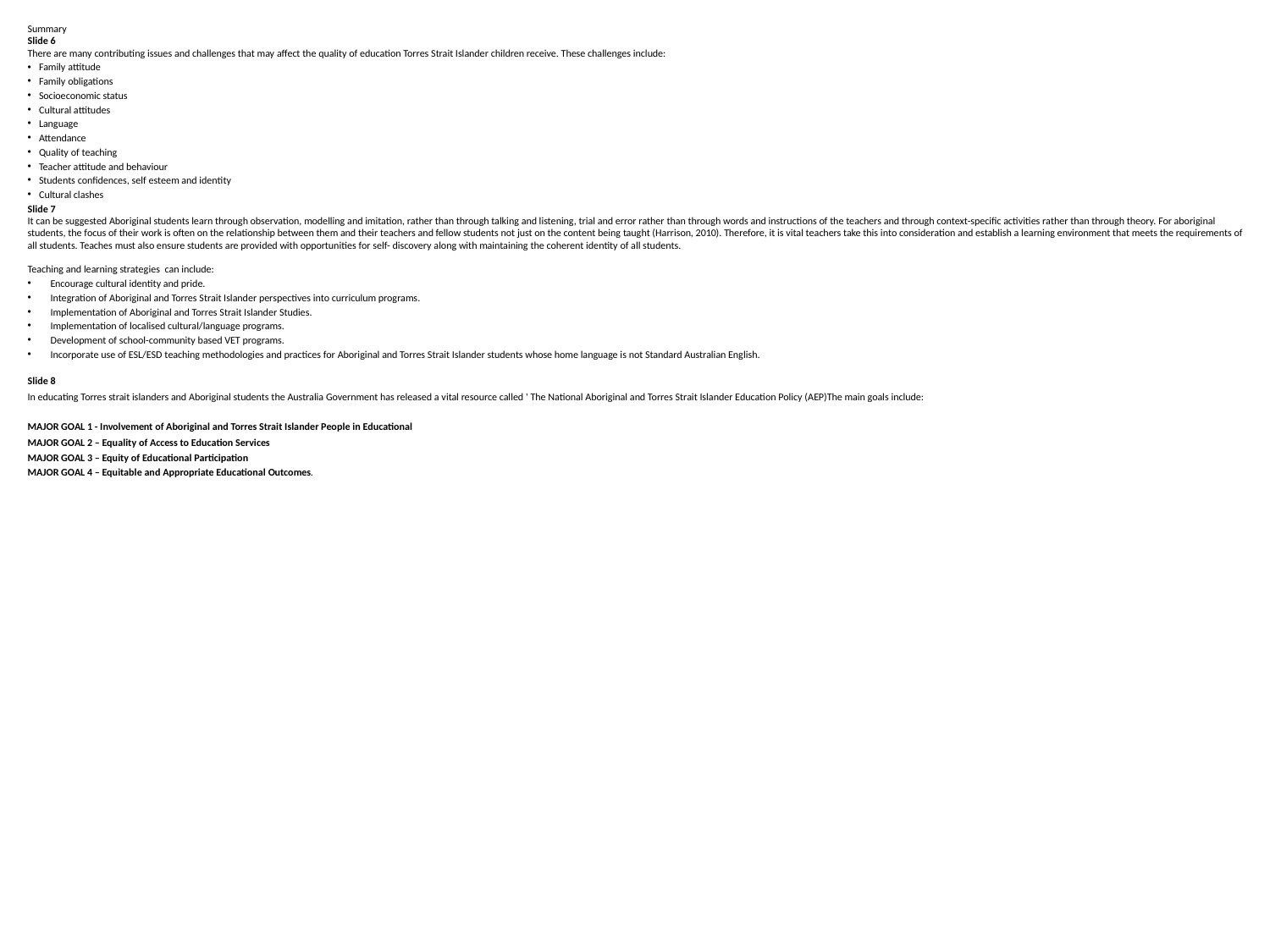

Summary
Slide 6
There are many contributing issues and challenges that may affect the quality of education Torres Strait Islander children receive. These challenges include:
Family attitude
Family obligations
Socioeconomic status
Cultural attitudes
Language
Attendance
Quality of teaching
Teacher attitude and behaviour
Students confidences, self esteem and identity
Cultural clashes
Slide 7
It can be suggested Aboriginal students learn through observation, modelling and imitation, rather than through talking and listening, trial and error rather than through words and instructions of the teachers and through context-specific activities rather than through theory. For aboriginal students, the focus of their work is often on the relationship between them and their teachers and fellow students not just on the content being taught (Harrison, 2010). Therefore, it is vital teachers take this into consideration and establish a learning environment that meets the requirements of all students. Teaches must also ensure students are provided with opportunities for self- discovery along with maintaining the coherent identity of all students.

Teaching and learning strategies  can include:
Encourage cultural identity and pride.
Integration of Aboriginal and Torres Strait Islander perspectives into curriculum programs.
Implementation of Aboriginal and Torres Strait Islander Studies.
Implementation of localised cultural/language programs.
Development of school-community based VET programs.
Incorporate use of ESL/ESD teaching methodologies and practices for Aboriginal and Torres Strait Islander students whose home language is not Standard Australian English.

Slide 8
In educating Torres strait islanders and Aboriginal students the Australia Government has released a vital resource called ' The National Aboriginal and Torres Strait Islander Education Policy (AEP)The main goals include:
MAJOR GOAL 1 - Involvement of Aboriginal and Torres Strait Islander People in Educational
MAJOR GOAL 2 – Equality of Access to Education Services
MAJOR GOAL 3 – Equity of Educational Participation
MAJOR GOAL 4 – Equitable and Appropriate Educational Outcomes.